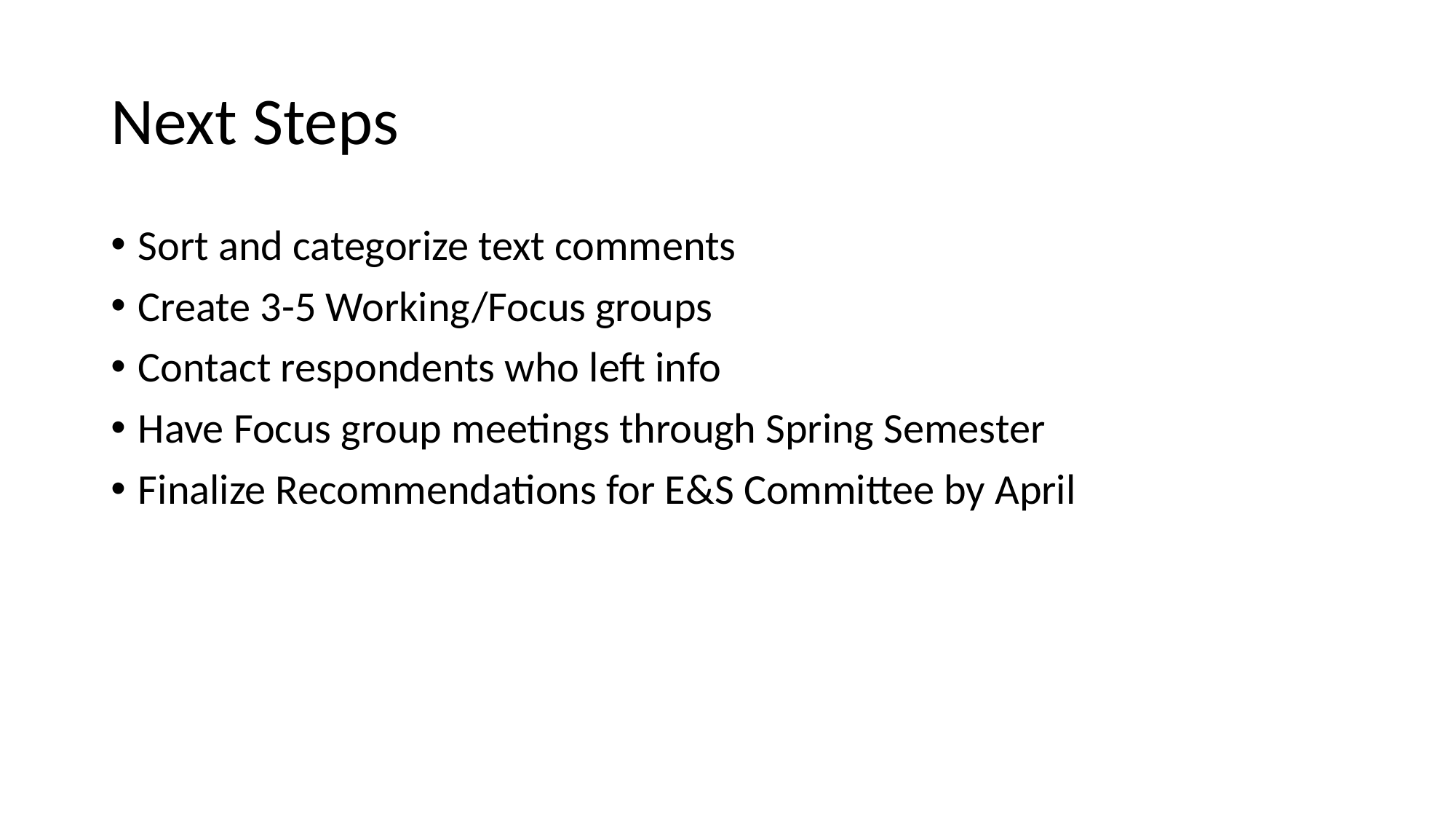

# Next Steps
Sort and categorize text comments
Create 3-5 Working/Focus groups
Contact respondents who left info
Have Focus group meetings through Spring Semester
Finalize Recommendations for E&S Committee by April